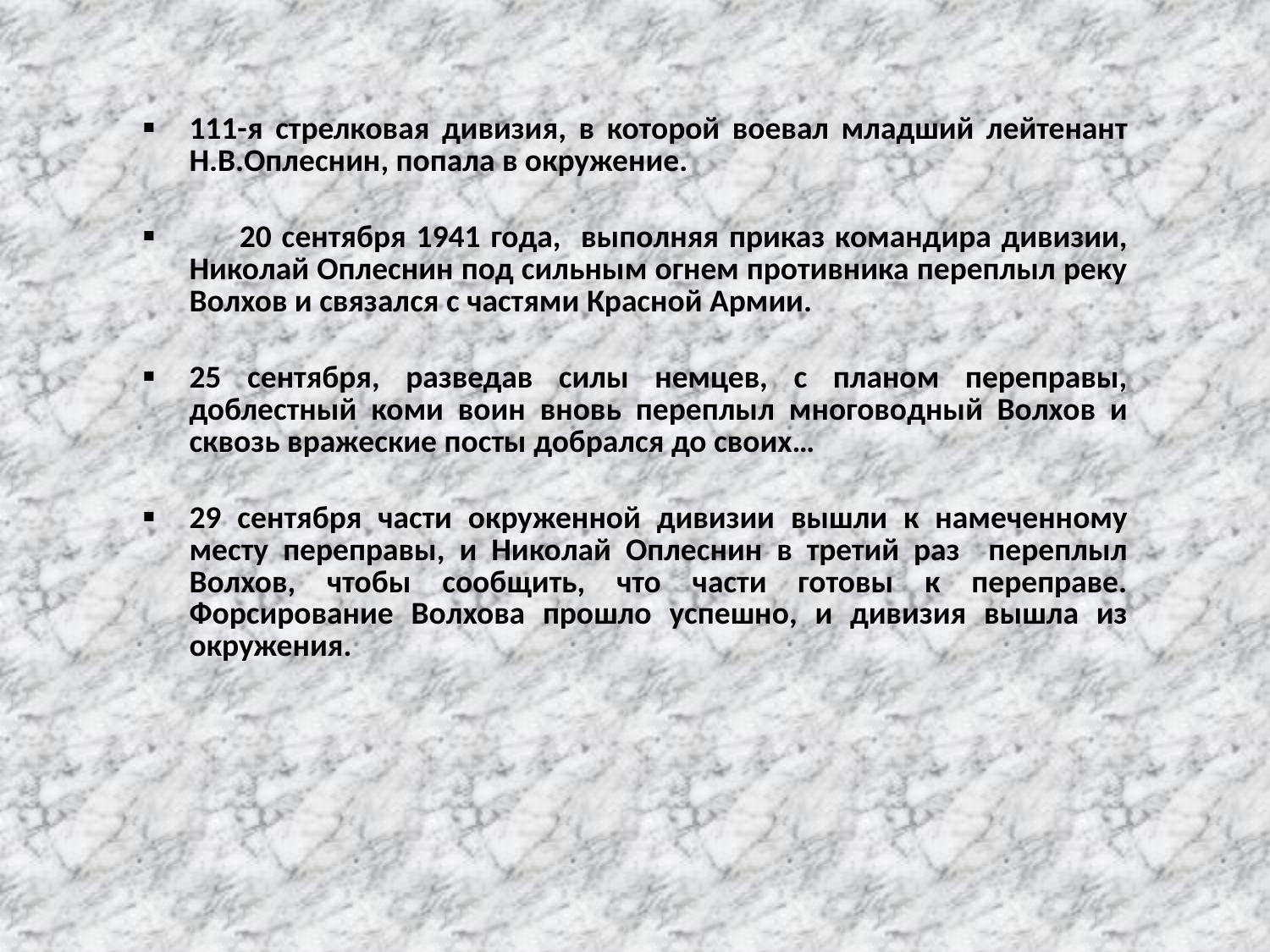

111-я стрелковая дивизия, в которой воевал младший лейтенант Н.В.Оплеснин, попала в окружение.

     20 сентября 1941 года,  выполняя приказ командира дивизии, Николай Оплеснин под сильным огнем противника переплыл реку Волхов и связался с частями Красной Армии.

25 сентября, разведав силы немцев, с планом переправы, доблестный коми воин вновь переплыл многоводный Волхов и сквозь вражеские посты добрался до своих…

29 сентября части окруженной дивизии вышли к намеченному месту переправы, и Николай Оплеснин в третий раз  переплыл Волхов, чтобы сообщить, что части готовы к переправе. Форсирование Волхова прошло успешно, и дивизия вышла из окружения.